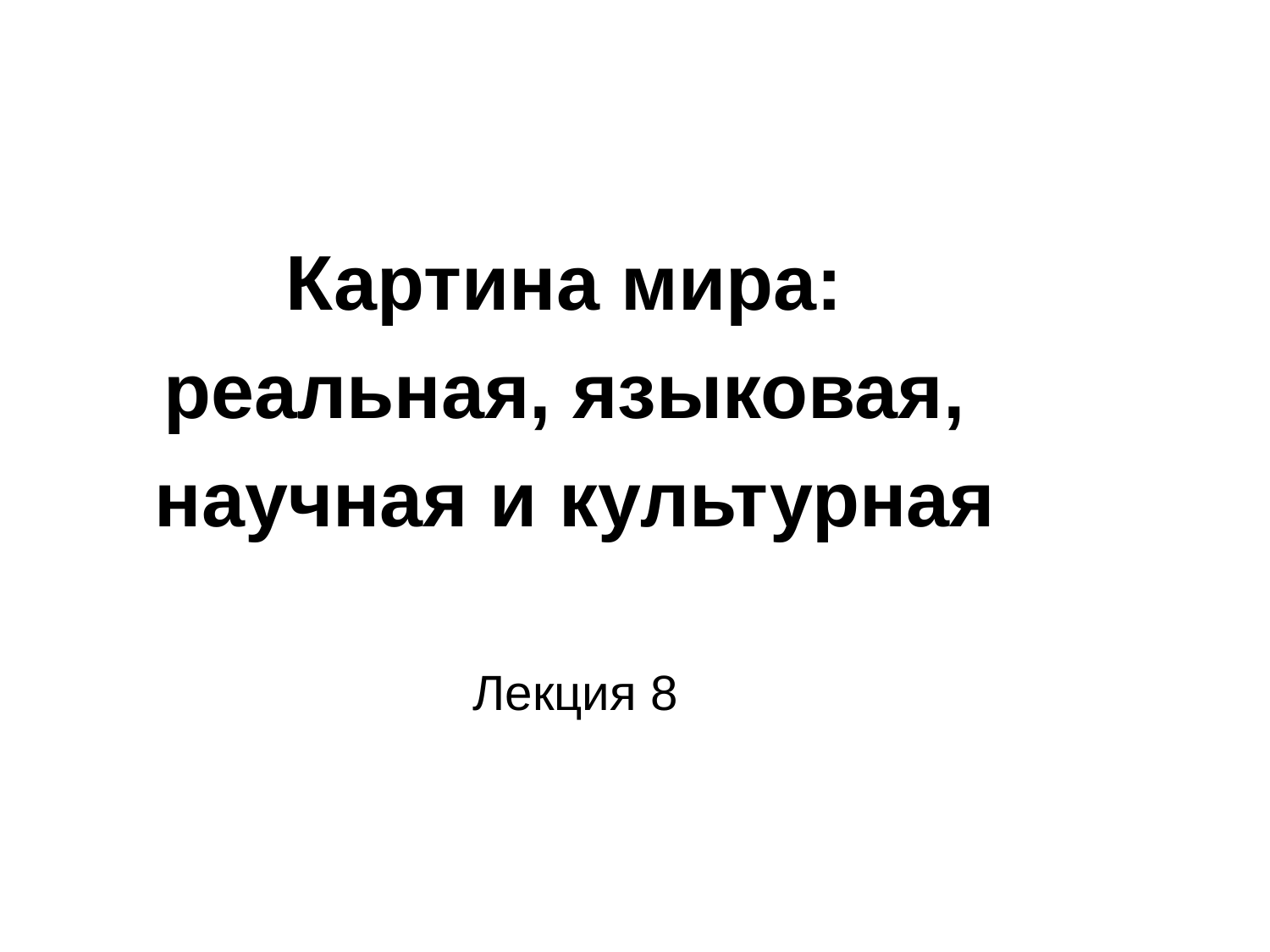

#
Картина мира:
реальная, языковая,
научная и культурная

Лекция 8